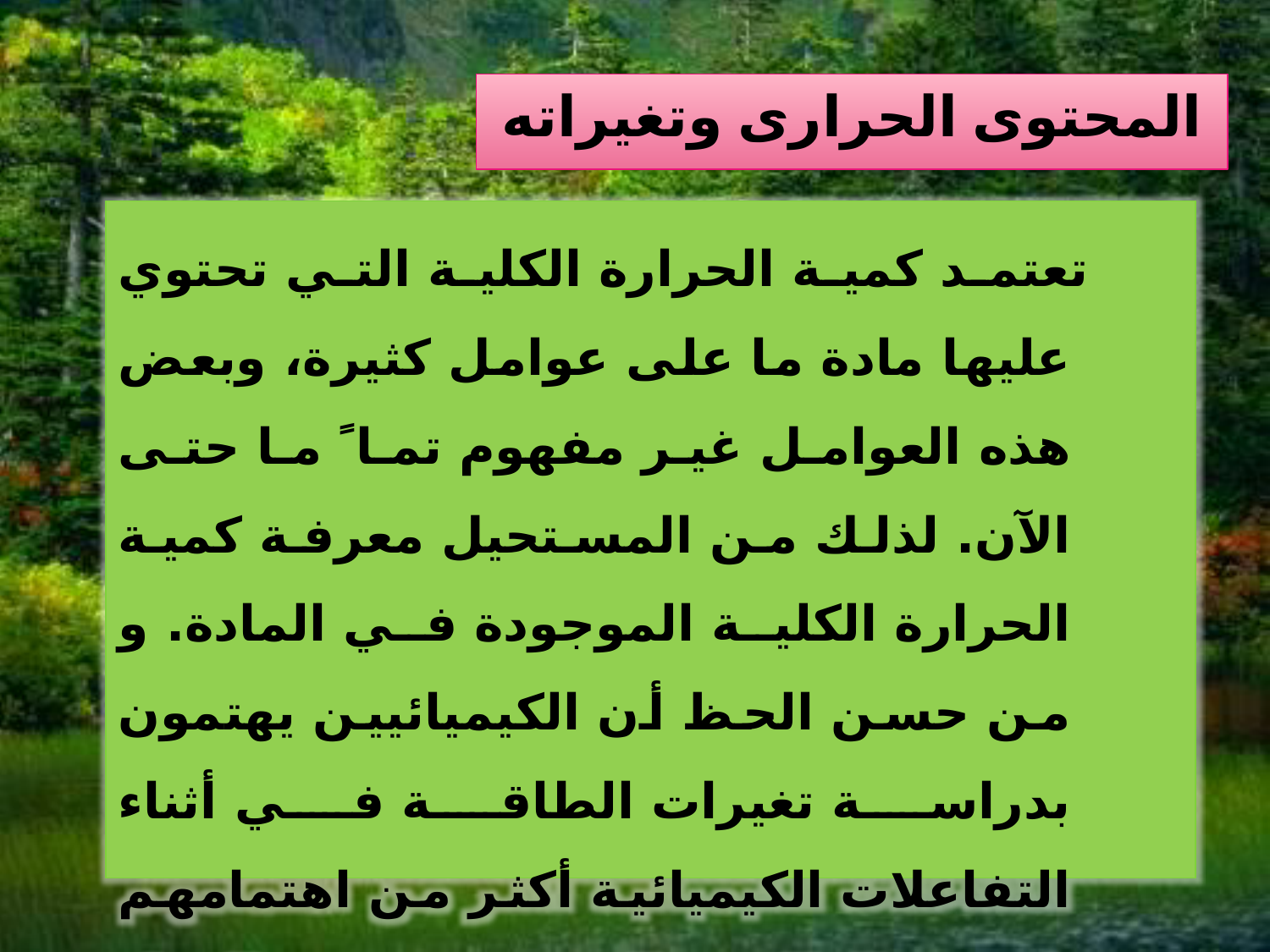

# المحتوى الحرارى وتغيراته
     تعتمد كمية الحرارة الكلية التي تحتوي عليها مادة ما على عوامل كثيرة، وبعض هذه العوامل غير مفهوم تما ً ما حتى الآن. لذلك من المستحيل معرفة كمية الحرارة الكلية الموجودة في المادة. و من حسن الحظ أن الكيميائيين يهتمون بدراسة تغيرات الطاقة في أثناء التفاعلات الكيميائية أكثر من اهتمامهم بكمية الطاقة المجودة فيفي المواد المتفاعلة أو الملمواد الناتجة.